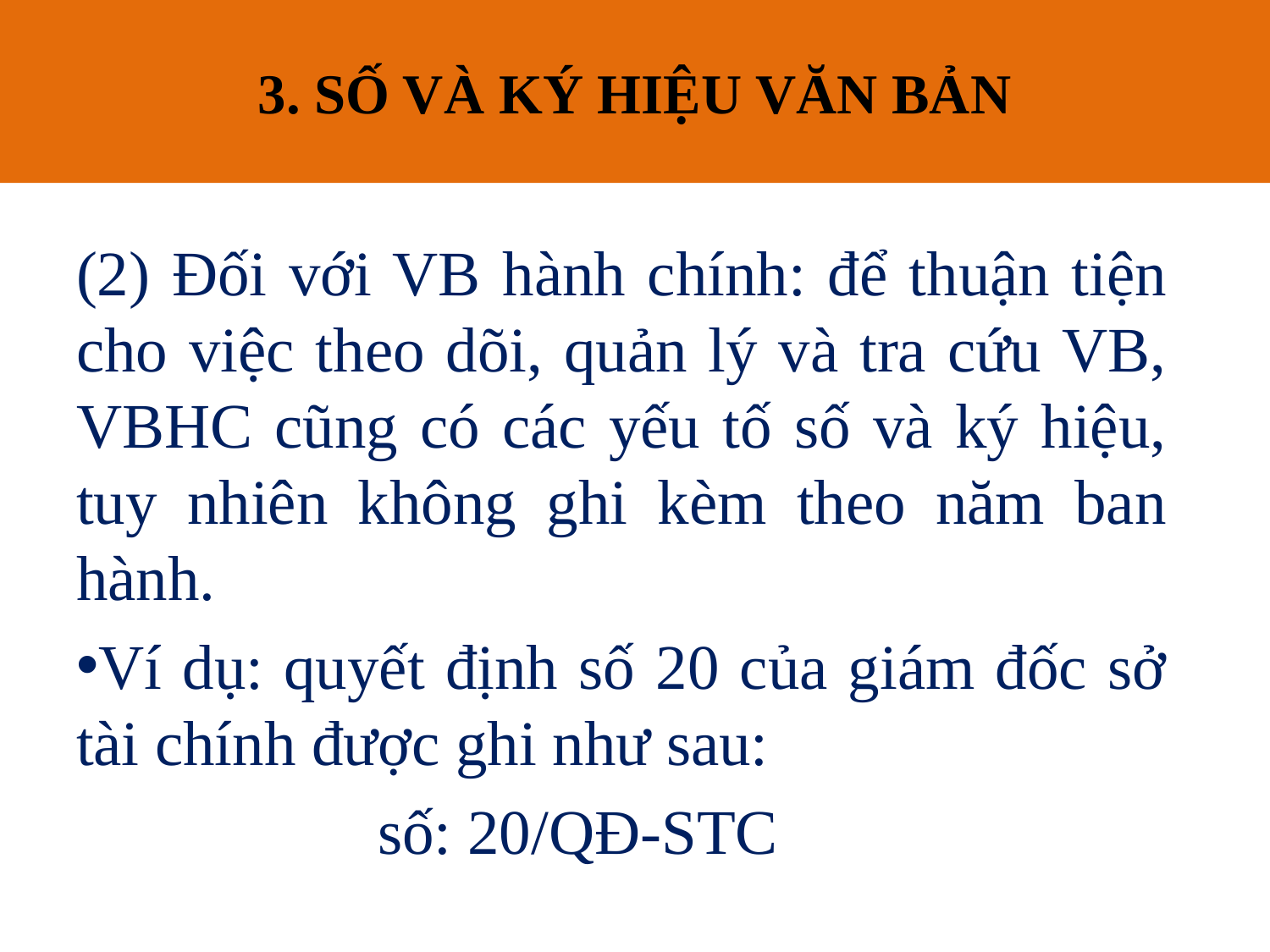

3. SỐ VÀ KÝ HIỆU VĂN BẢN
# 3. SỐ VÀ KÝ HIỆU CỦA VĂN BẢN
(2) Đối với VB hành chính: để thuận tiện cho việc theo dõi, quản lý và tra cứu VB, VBHC cũng có các yếu tố số và ký hiệu, tuy nhiên không ghi kèm theo năm ban hành.
Ví dụ: quyết định số 20 của giám đốc sở tài chính được ghi như sau:
                   số: 20/QĐ-STC